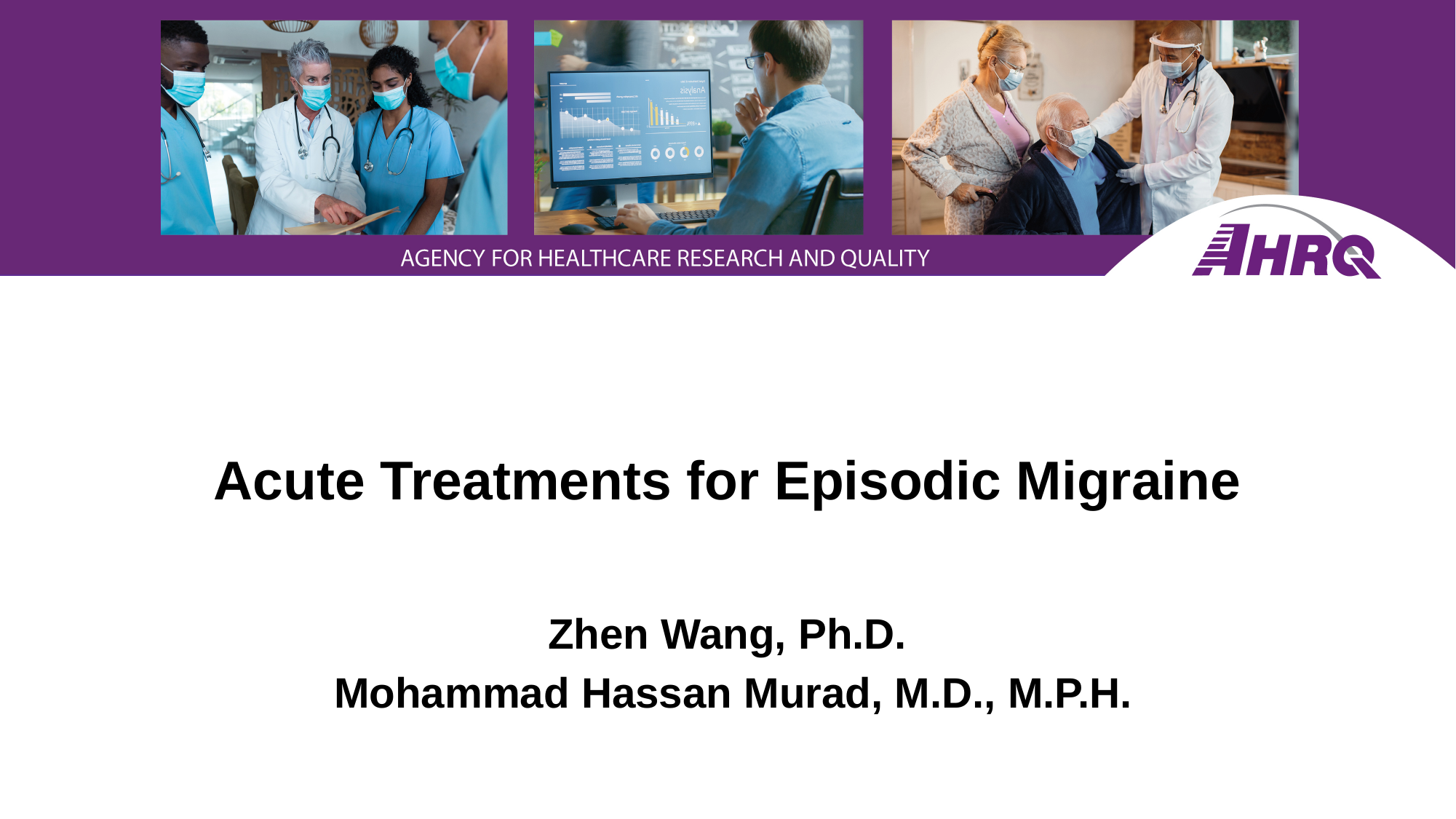

# Acute Treatments for Episodic Migraine
Zhen Wang, Ph.D.
 Mohammad Hassan Murad, M.D., M.P.H.